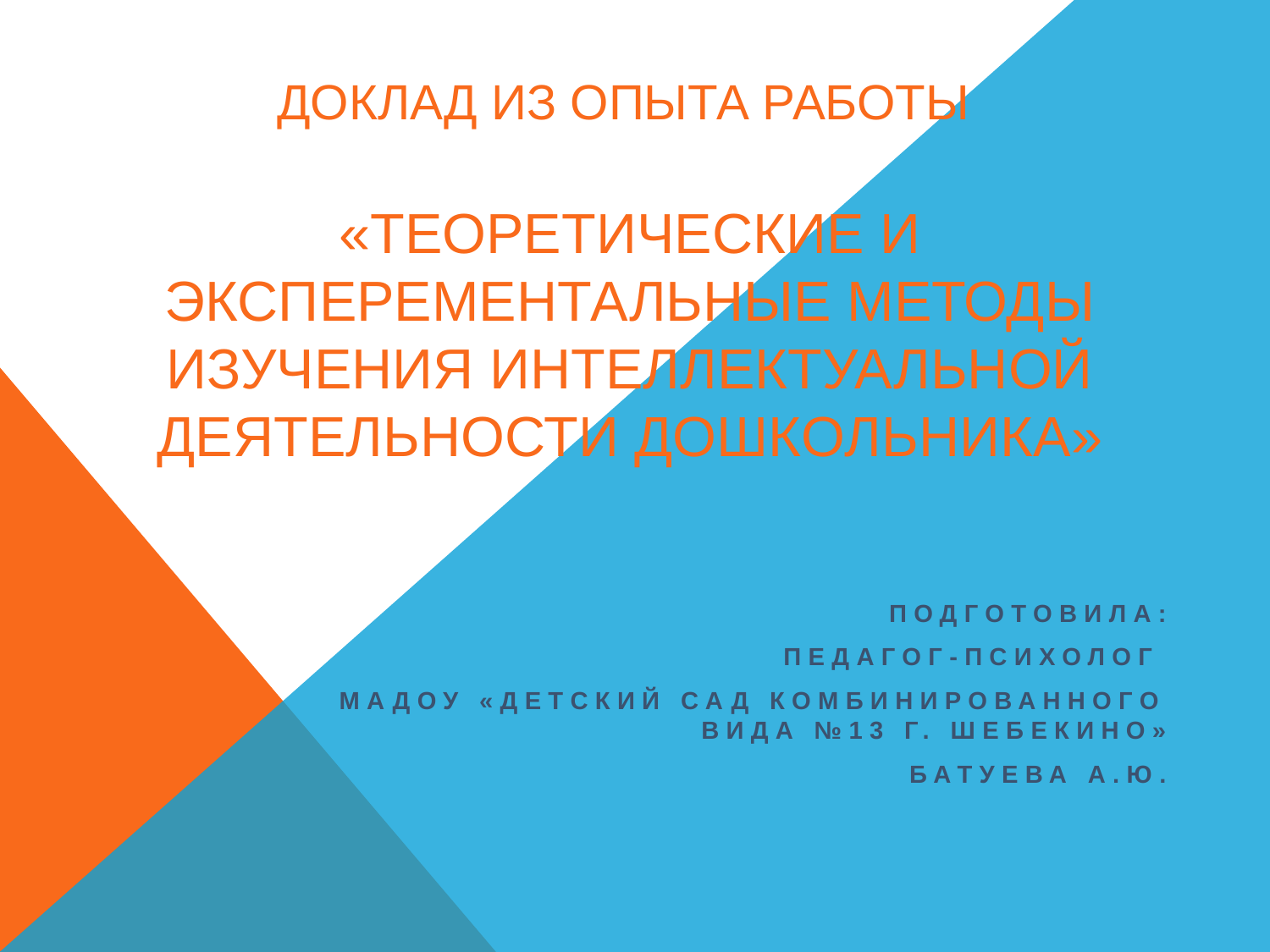

# Доклад из опыта работы «Теоретические и эксперементальные методы изучения интеллектуальной деятельности дошкольника»
Подготовила:
Педагог-психолог
МАДОУ «Детский сад комбинированного вида №13 г. Шебекино»
Батуева А.Ю.